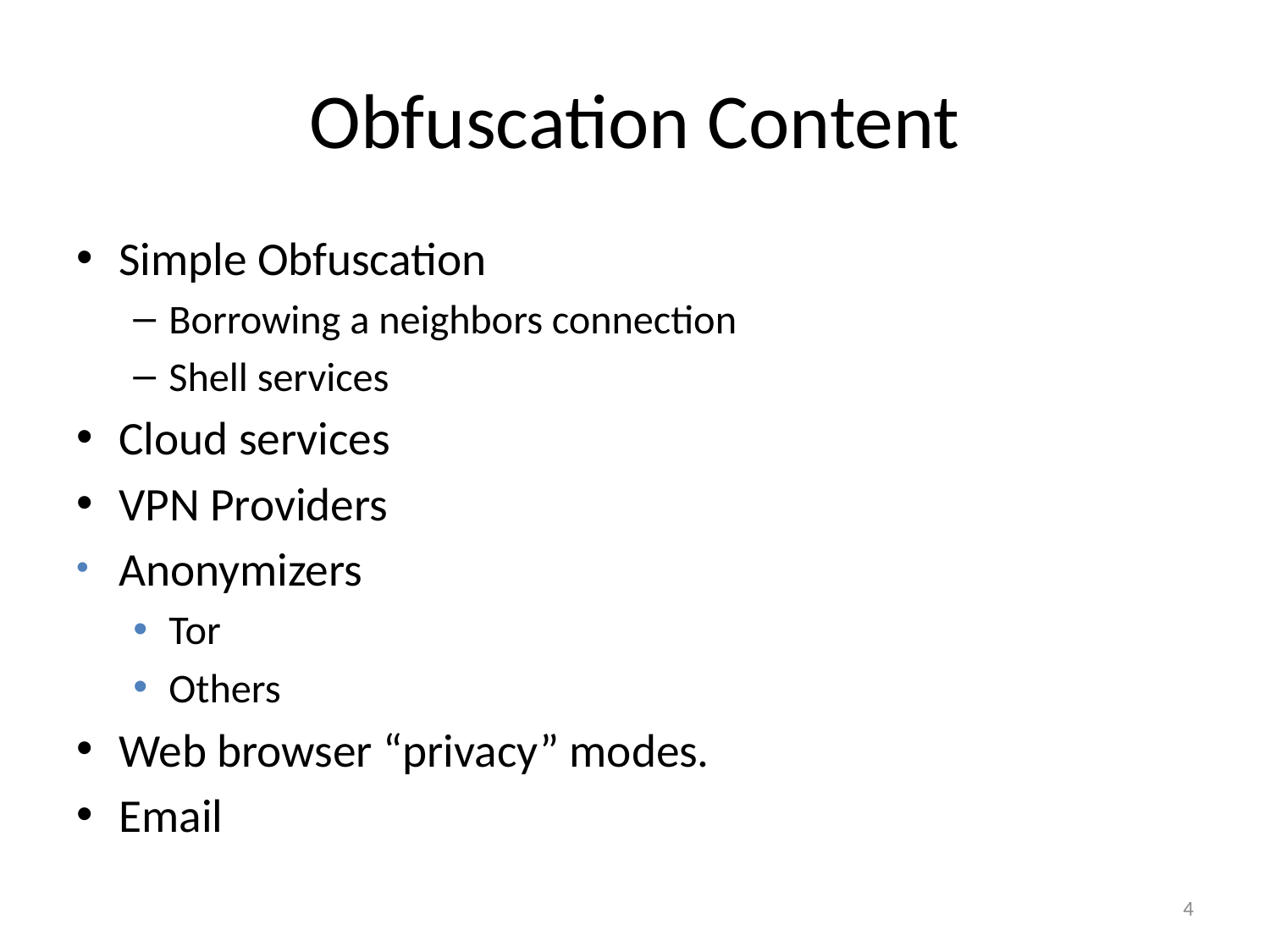

# Obfuscation Content
Simple Obfuscation
Borrowing a neighbors connection
Shell services
Cloud services
VPN Providers
Anonymizers
Tor
Others
Web browser “privacy” modes.
Email

4